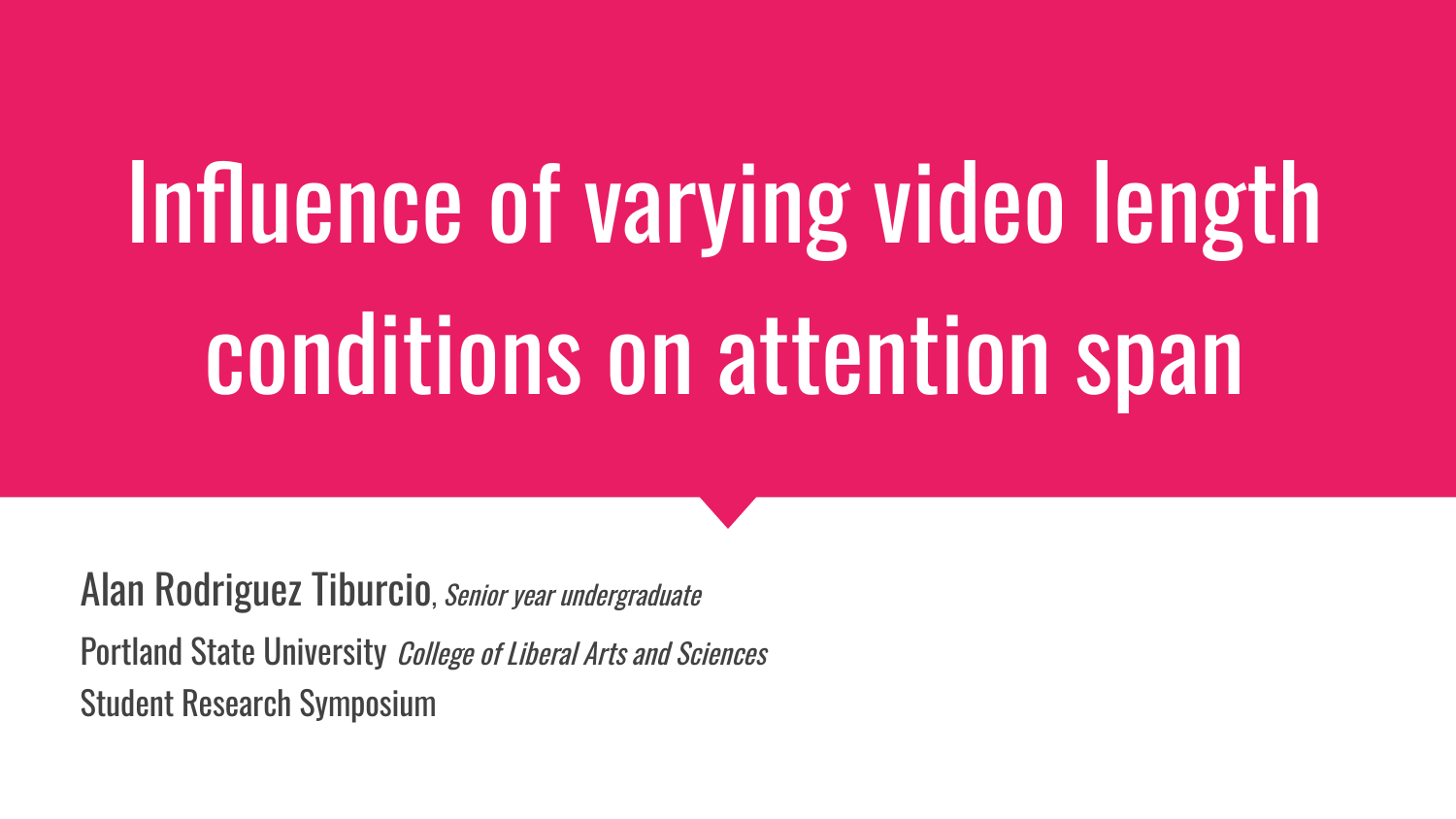

# Influence of varying video length conditions on attention span
Alan Rodriguez Tiburcio, Senior year undergraduate
Portland State University College of Liberal Arts and Sciences
Student Research Symposium